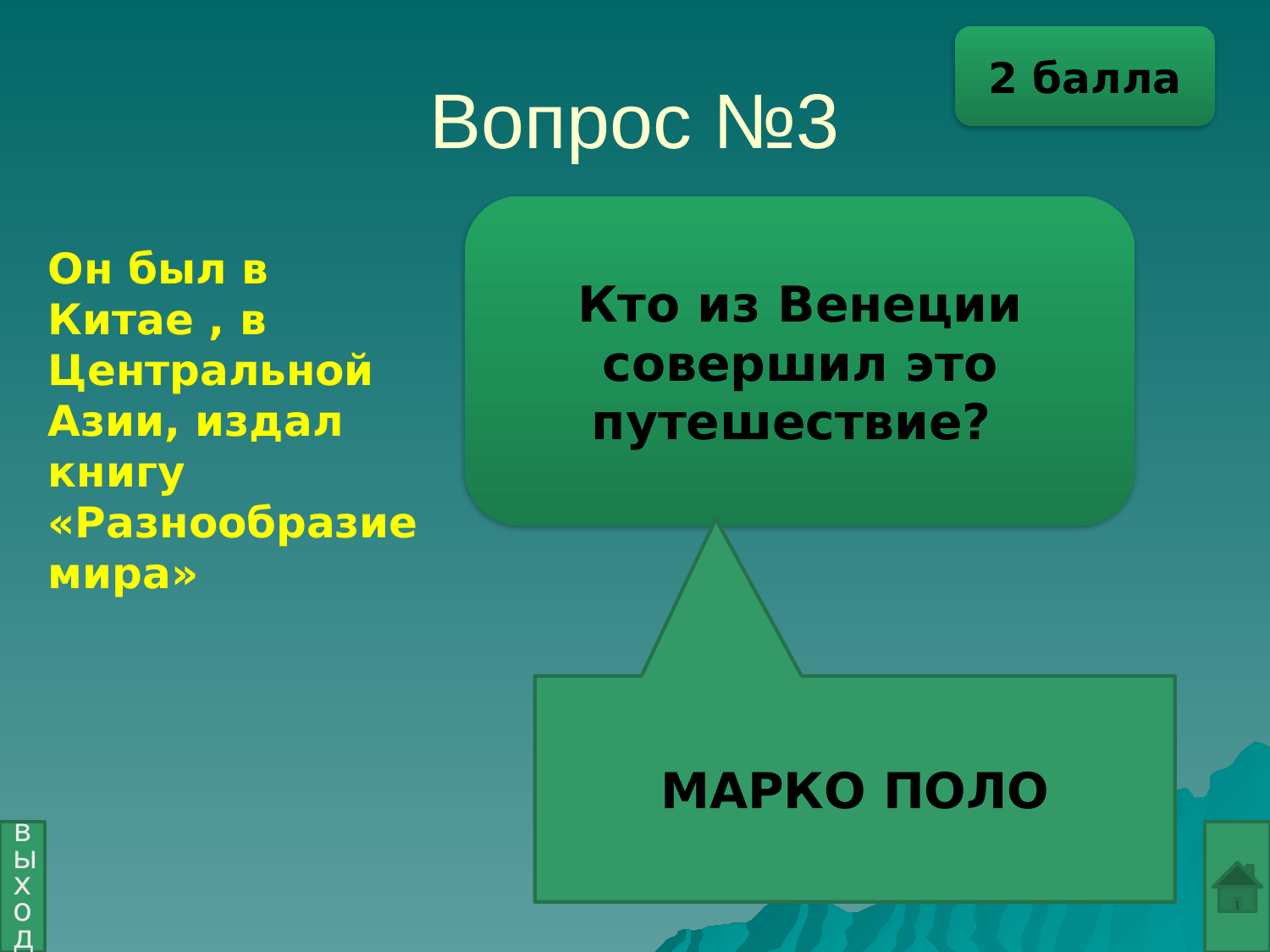

2 балла
# Вопрос №3
Кто из Венеции совершил это путешествие?
Он был в Китае , в Центральной Азии, издал книгу «Разнообразие мира»
МАРКО ПОЛО
выход